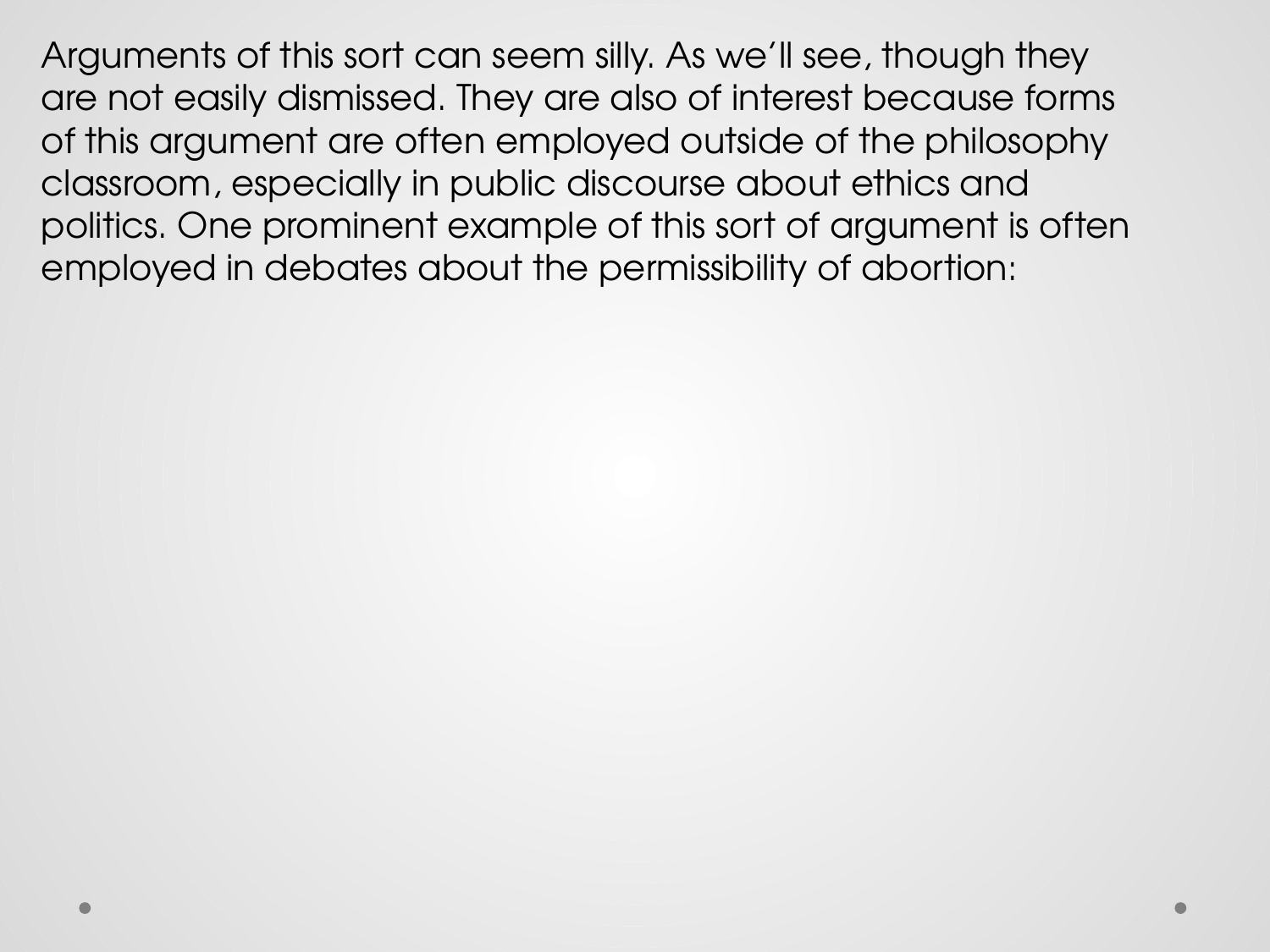

Arguments of this sort can seem silly. As we’ll see, though they are not easily dismissed. They are also of interest because forms of this argument are often employed outside of the philosophy classroom, especially in public discourse about ethics and politics. One prominent example of this sort of argument is often employed in debates about the permissibility of abortion: